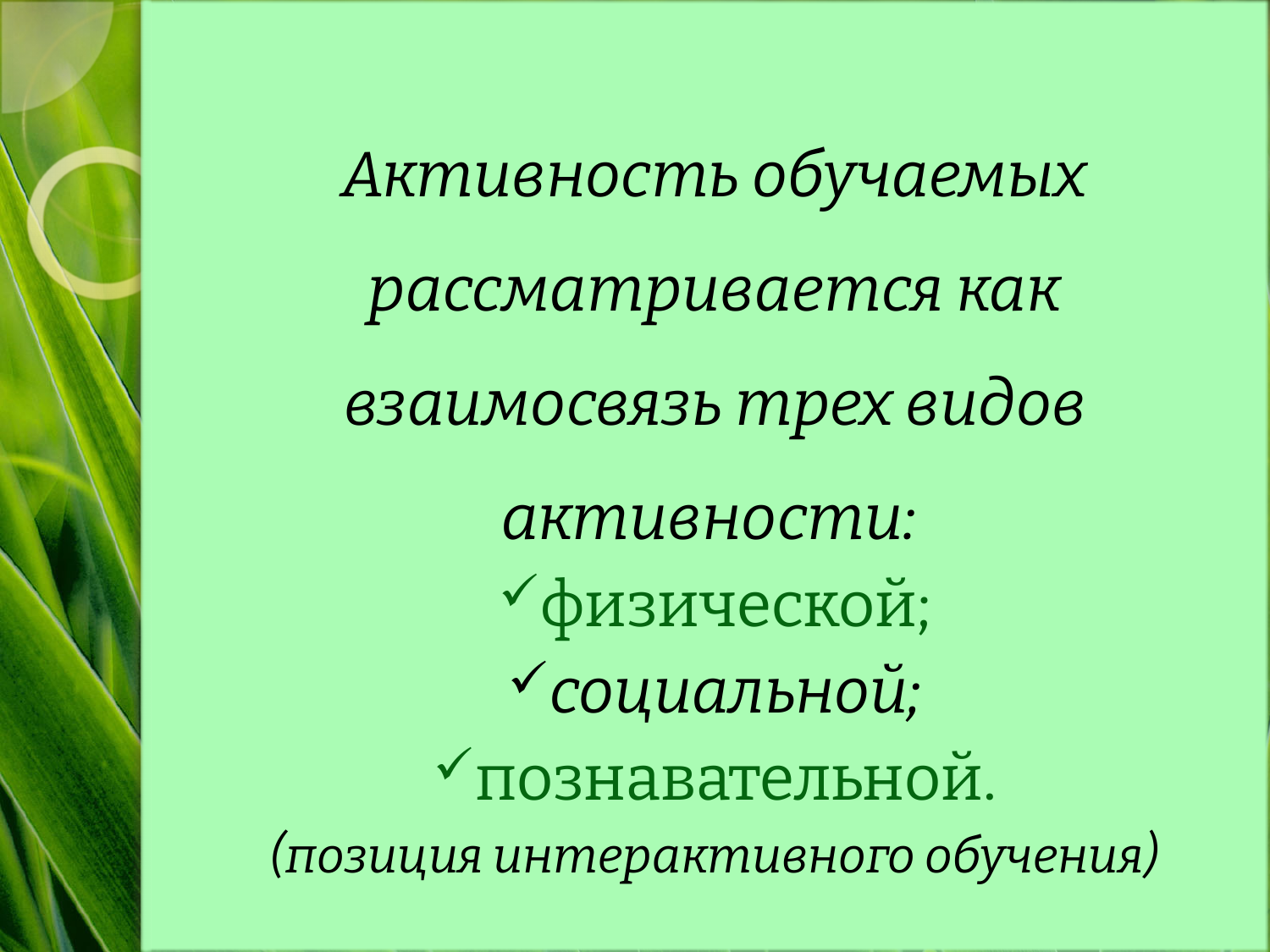

Активность обучаемых рассматривается как взаимосвязь трех видов активности:
физической;
социальной;
познавательной.
(позиция интерактивного обучения)